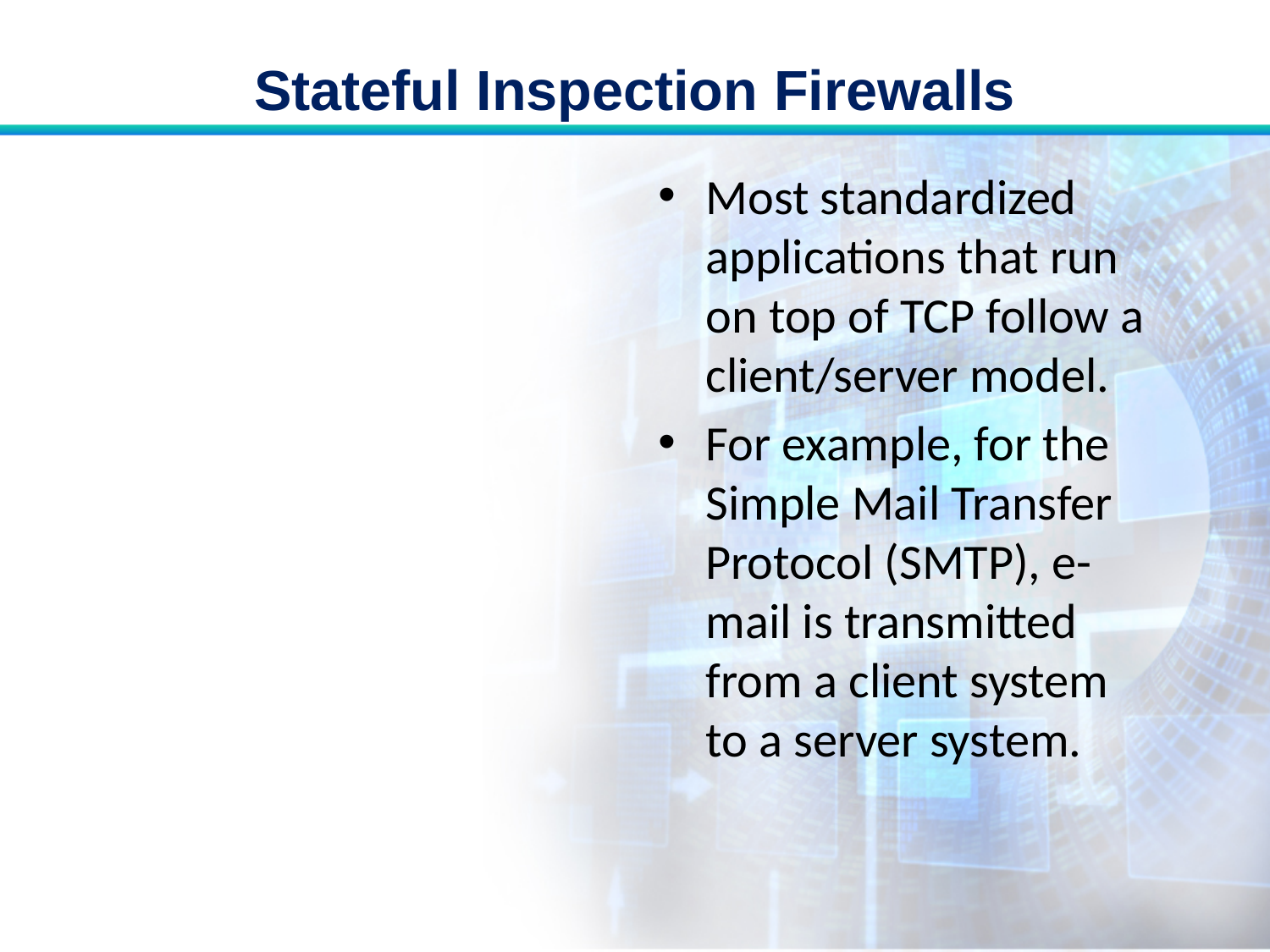

# Stateful Inspection Firewalls
Most standardized applications that run on top of TCP follow a client/server model.
For example, for the Simple Mail Transfer Protocol (SMTP), e-mail is transmitted from a client system to a server system.